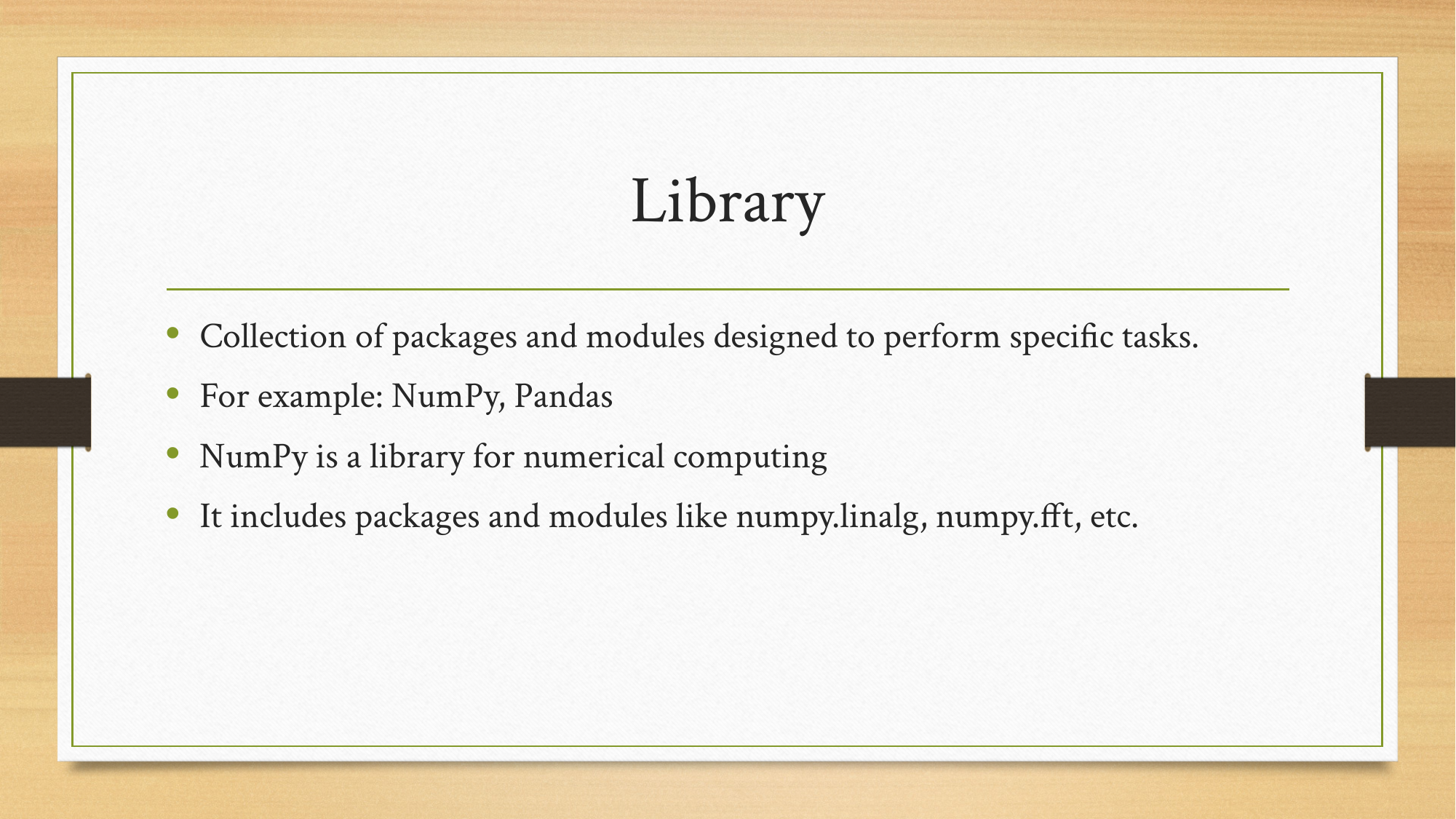

# Library
Collection of packages and modules designed to perform specific tasks.
For example: NumPy, Pandas
NumPy is a library for numerical computing
It includes packages and modules like numpy.linalg, numpy.fft, etc.